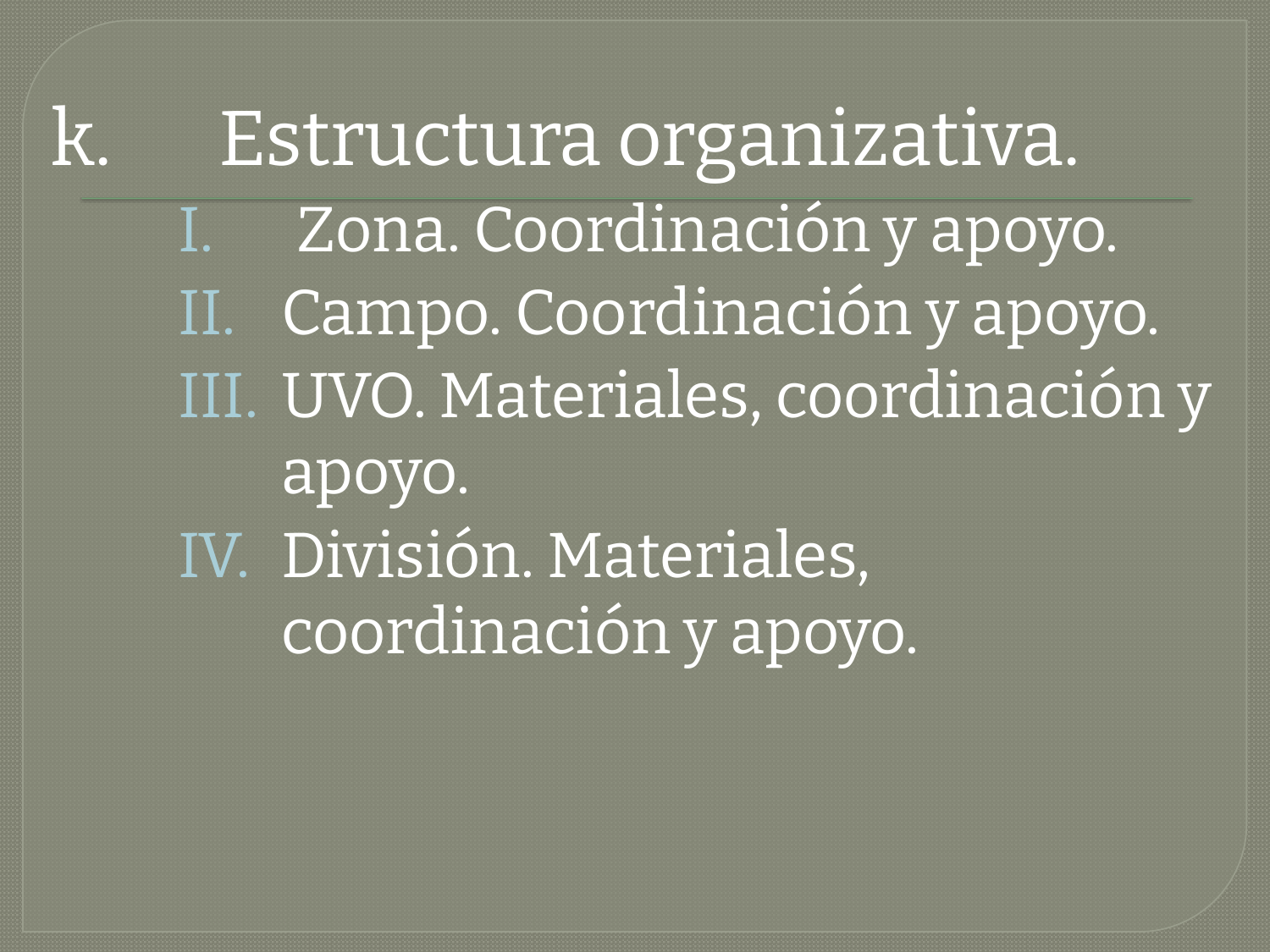

k.	Estructura organizativa.
Zona. Coordinación y apoyo.
Campo. Coordinación y apoyo.
UVO. Materiales, coordinación y apoyo.
División. Materiales, coordinación y apoyo.